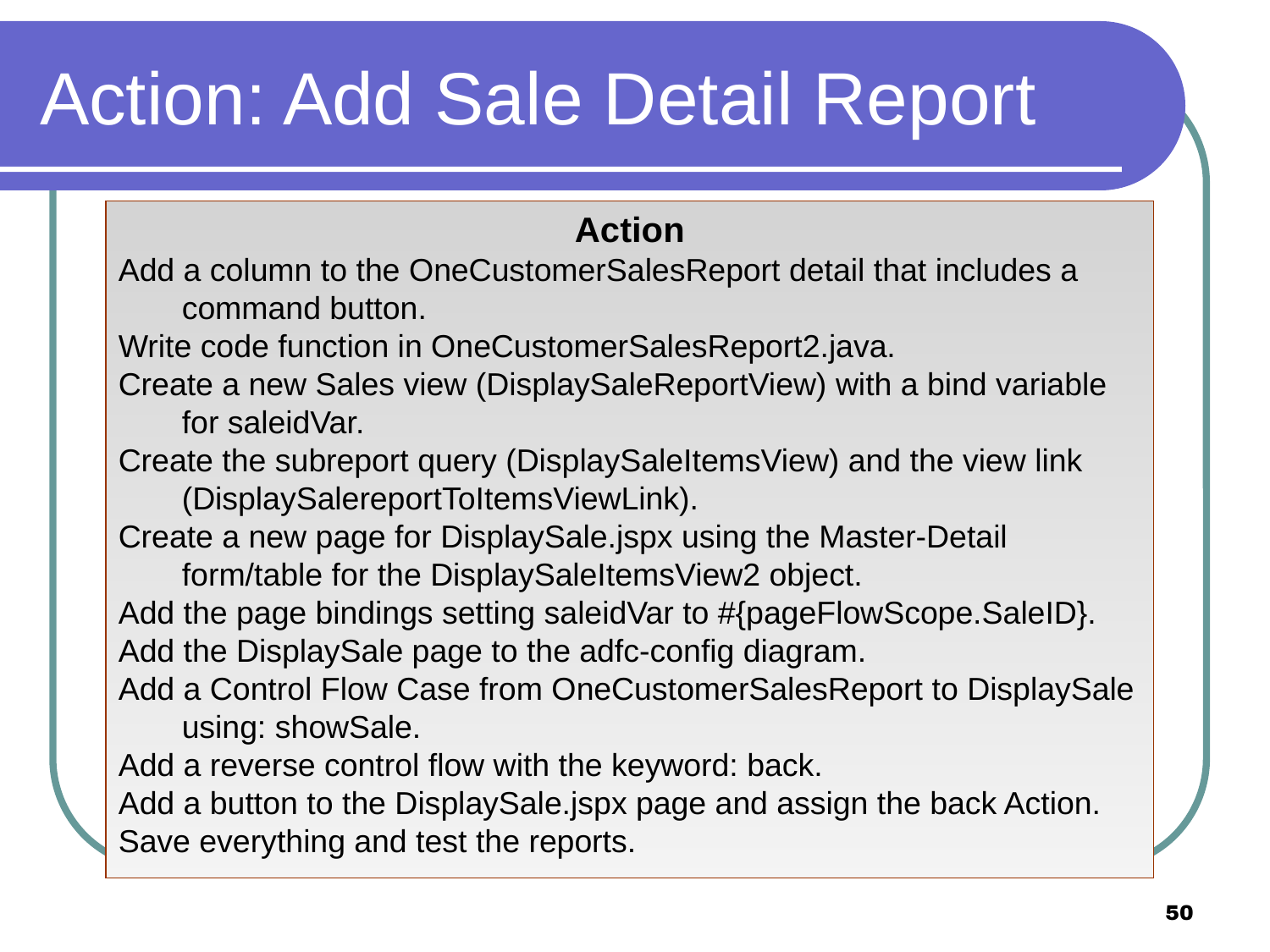

# Action: Add Sale Detail Report
Action
Add a column to the OneCustomerSalesReport detail that includes a command button.
Write code function in OneCustomerSalesReport2.java.
Create a new Sales view (DisplaySaleReportView) with a bind variable for saleidVar.
Create the subreport query (DisplaySaleItemsView) and the view link (DisplaySalereportToItemsViewLink).
Create a new page for DisplaySale.jspx using the Master-Detail form/table for the DisplaySaleItemsView2 object.
Add the page bindings setting saleidVar to #{pageFlowScope.SaleID}.
Add the DisplaySale page to the adfc-config diagram.
Add a Control Flow Case from OneCustomerSalesReport to DisplaySale using: showSale.
Add a reverse control flow with the keyword: back.
Add a button to the DisplaySale.jspx page and assign the back Action.
Save everything and test the reports.
50